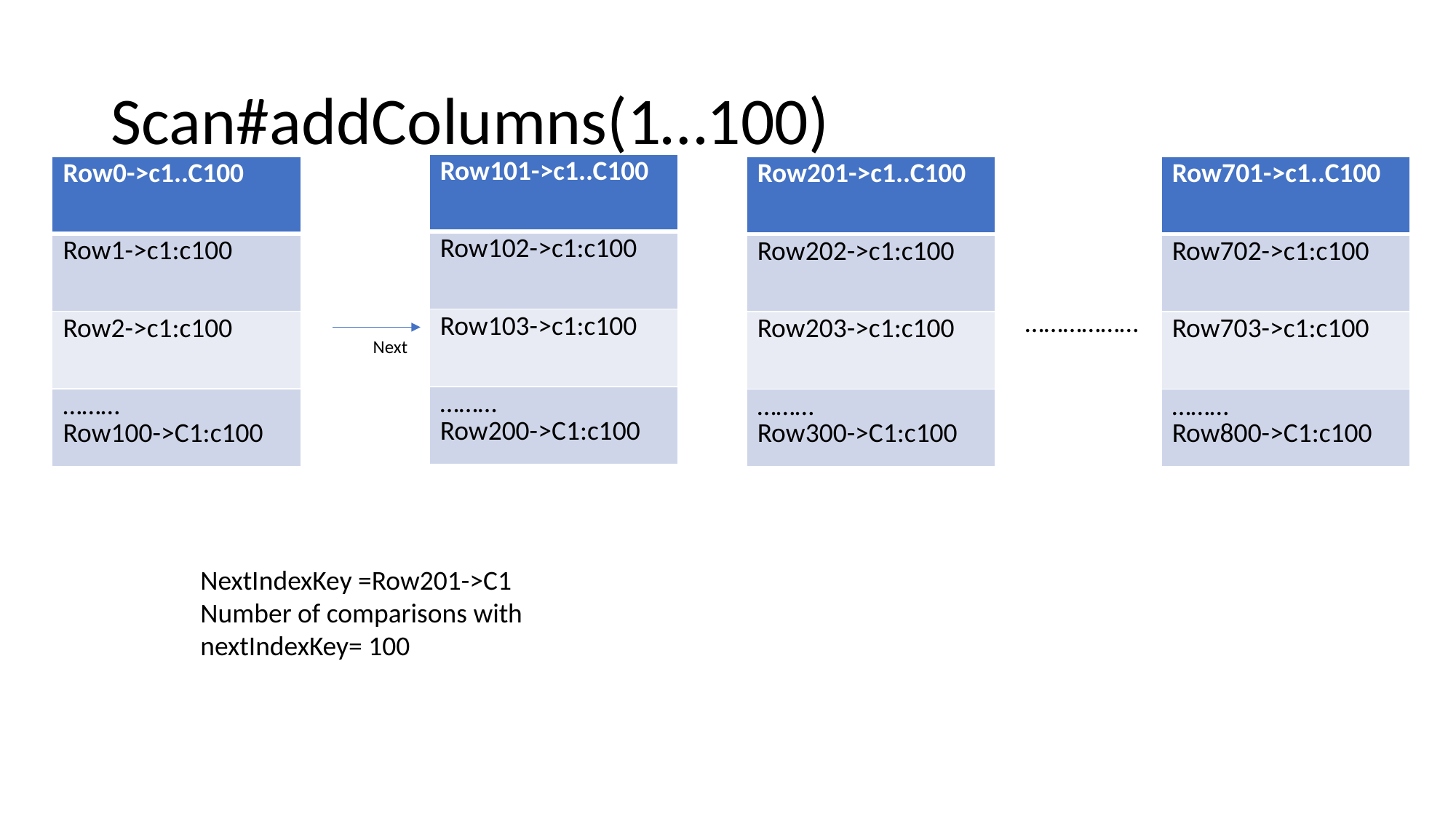

# Scan#addColumns(1…100)
| Row101->c1..C100 |
| --- |
| Row102->c1:c100 |
| Row103->c1:c100 |
| ……… Row200->C1:c100 |
| Row0->c1..C100 |
| --- |
| Row1->c1:c100 |
| Row2->c1:c100 |
| ……… Row100->C1:c100 |
| Row201->c1..C100 |
| --- |
| Row202->c1:c100 |
| Row203->c1:c100 |
| ……… Row300->C1:c100 |
| Row701->c1..C100 |
| --- |
| Row702->c1:c100 |
| Row703->c1:c100 |
| ……… Row800->C1:c100 |
………………
Next
NextIndexKey =Row201->C1
Number of comparisons with nextIndexKey= 100